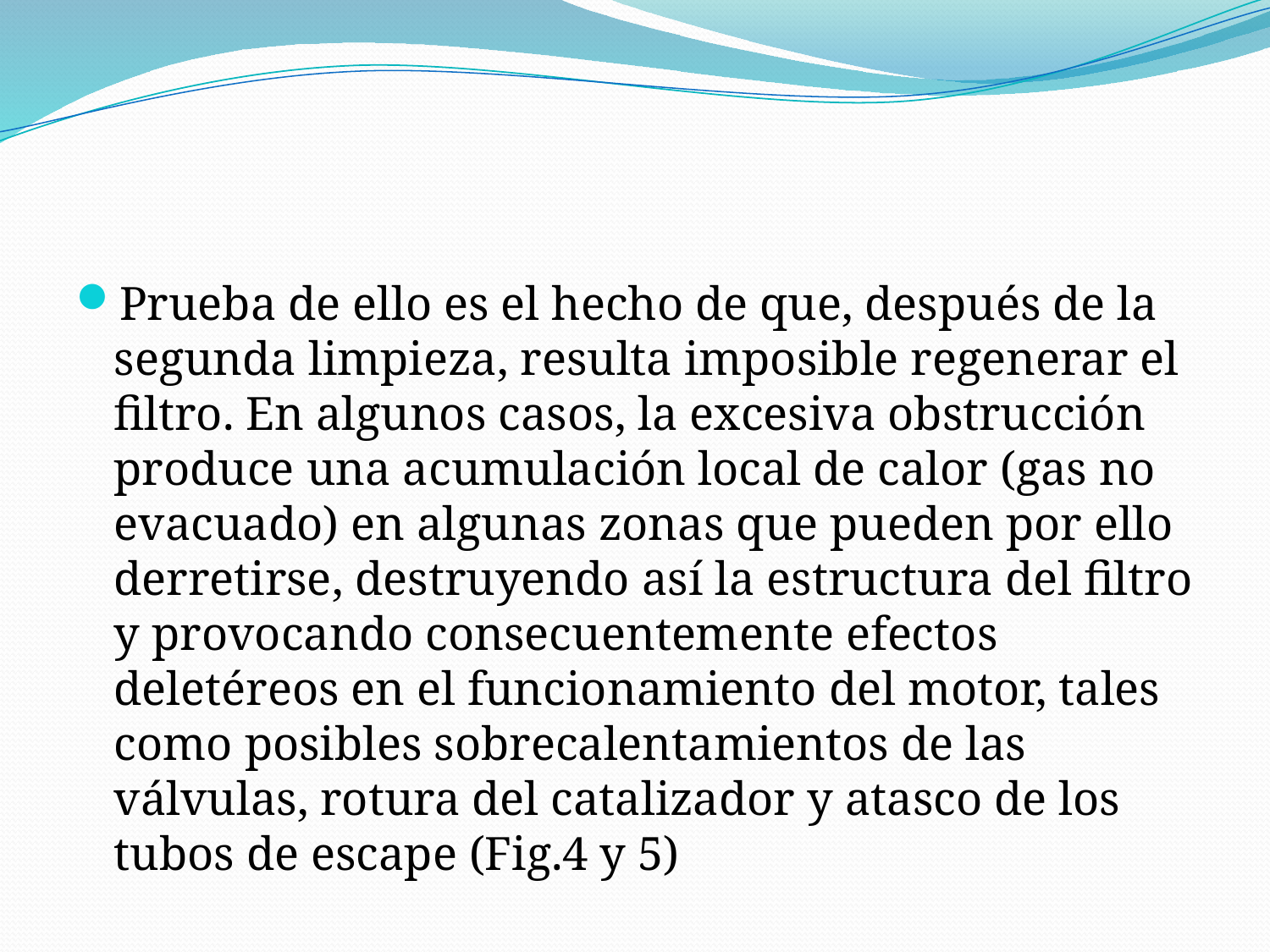

#
Prueba de ello es el hecho de que, después de la segunda limpieza, resulta imposible regenerar el filtro. En algunos casos, la excesiva obstrucción produce una acumulación local de calor (gas no evacuado) en algunas zonas que pueden por ello derretirse, destruyendo así la estructura del filtro y provocando consecuentemente efectos deletéreos en el funcionamiento del motor, tales como posibles sobrecalentamientos de las válvulas, rotura del catalizador y atasco de los tubos de escape (Fig.4 y 5)